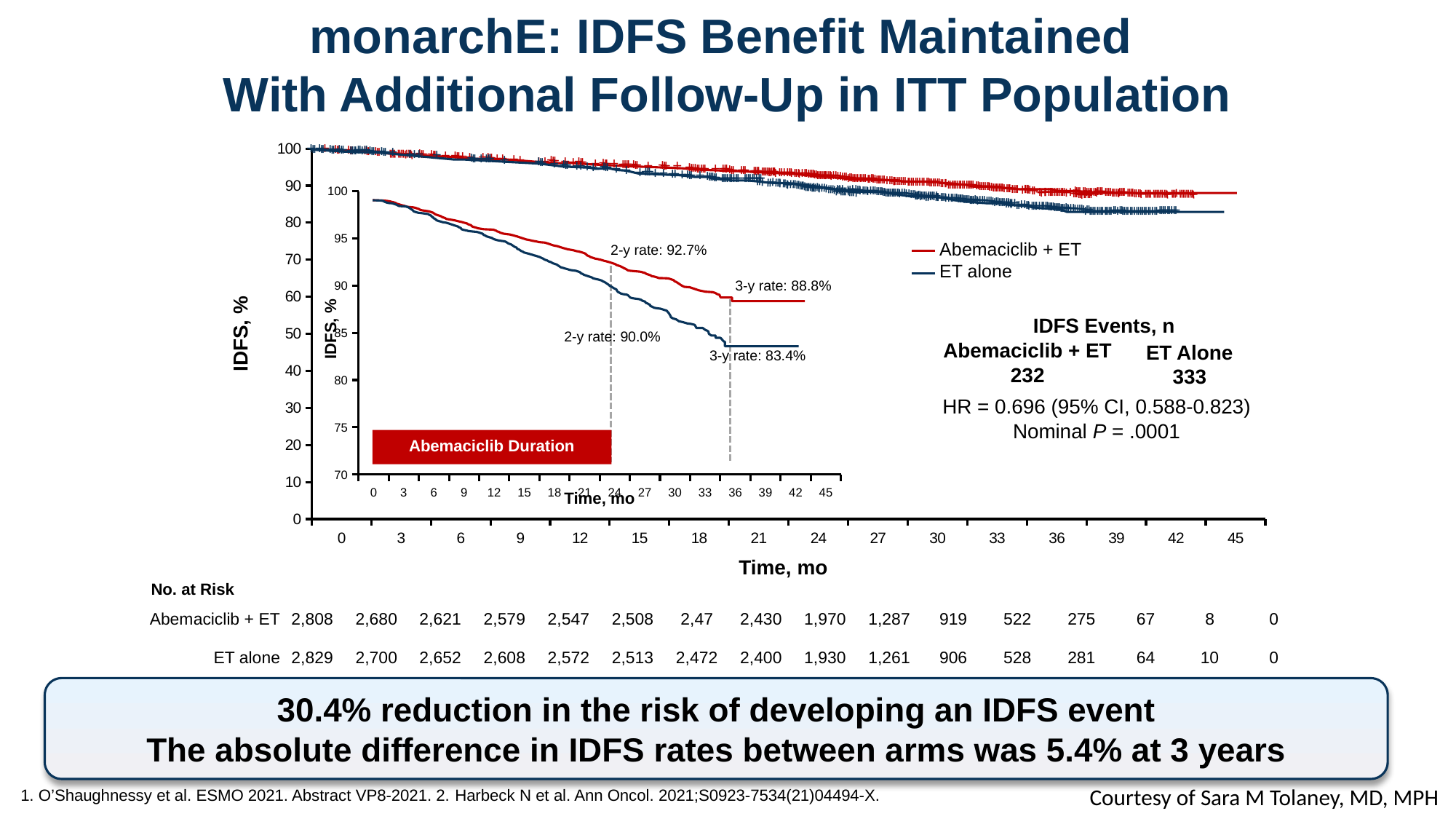

# monarchE: IDFS Benefit Maintained With Additional Follow-Up in ITT Population
+
+
+
+
+
+
+
+
+
+
+
+
+
+
+
+
+
+
+
+
+
+
+
+
+
+
+
+
+
+
+
+
+
+
+
+
+
+
+
+
+
+
+
+
+
+
+

+
+
+
+
+
+
+
+
+
+
+
+
+
+
+
+
+
+
+
+
+
+
+
+
+
+
+
+
+
+
+
+
+
+
+
+
+
+
+
+
+
+
+
+
+
+
+
+
+
+
+
+
+
+
+
+
+
+
+
+
+
+
+
+
+
+
+
+
+
+
+
+
+
+
+
+
+
+
+
+
+
+
+
+
+
+
+
+
+
+
+
+
+
+
+
+
+
+
+
+
+
+
+
+
+
+
+
+
+
+
+
+
+
+
+
+
+
+
+
+
+
+
+
+
+
+
+
+
+
+
+
+
+
+
+
+
+
+
+
+
+
+
+
+
+
+
+
+
+
+
+
+
+
+
+
+
+
+
+
+
+
+
+
+
+
+
+
+
+
+
+
+
+
+
+
+
+
+
+
+
+
+
+
+
+
+
+
+
+
+
+
+
+
+
+
+
+
+
+
+
+
+
+
+
+
+
+
+
+
+
+
+
+
+
+
+
+
+
+
+
+
+
+
+
+
+
+
+
+
+
+
+
+
+
+
+
+
+
+
+
+
+
+
+
+
+
+
+
+
+
+
+
+
+
+
+
+
+
+
+
+
+
+
+
+
+
+
+
+
+
+
+
+
+
+
+
+
+
+
+
+
+
+
+
+
+
+
+
+
+
+
+
+
+
+
+
+
+
+
+
+
+
+
+
+
+
+
+
+
+
+
+
+
+
+
+
+
+
+
+
+
+
+
+
+
+
+
+
+
+
+
+
+
+
+
+
+
+
+
+
+
+
+
+
+
+
+
+
+
+
+
+
+
+
+
+
+
+
+
+
+
+
+
+
+
+
+
+
+
+
+
+
+
+
+
+
+
+
+
+
+
+
+
+
+
+
+
+
+
+
+
+
+
+
+
+
+
+
+

### Chart

| Category | Series 1 | Series 2 | Series 3 |
|---|---|---|---|
| 0 | None | None | None |
| 3 | None | None | None |
| 6 | None | None | None |
| 9 | None | None | None |
| 12 | None | None | None |
| 15 | None | None | None |
| 18 | None | None | None |
| 21 | None | None | None |
| 24 | None | None | None |
| 27 | None | None | None |
| 30 | None | None | None |
| 33 | None | None | None |
| 36 | None | None | None |
| 39 | None | None | None |
| 42 | None | None | None |
| 45 | None | None | None |
+
+
+
+
+
+
+
+
+
+
+
+
+
+
+
+
+
+
+
+
+
+
+
+
+
+
+
+
+
+
+
+
+
+
+
+
+
+
+
+
+
+
+
+
+
+
+
+
+
+
+
+
+
+
+
+
+
+
+
+
+
+
+
+
+
+
+
+
+
+
+
+
+
+
+
+
+
+
+
+
+
+
+
+
+
+
+
+
+
+
+
+
+
+
+
+
+
+
+
+
+
+
+
+
+
+
+
+
+
+
+
+
+
+
+
+
+
+
+
+
+
+
+
+
+
+
+
+
+
+
+
+
+
+
+
+
+
+
+
+
+
+
+
+
+
+
+
+
+
+
+
+
+
+
+
+
+
+
+
+
+
+
+
+
+
+
+
+
+
+
+
+
+
+
+
+
+
+
+
+
+
+
+
+
+
+
+
+
+
+
+
+
+
+
+
+
+
+
+
+
+
+
+
+
+
+
+
+
+
+
+
+
+
+
+
+
+
+
+
+
+
+
+
+
+
+
+
+
+
+
+
+
+

### Chart

| Category | Series 1 | Series 2 | Series 3 |
|---|---|---|---|
| 0 | None | None | None |
| 3 | None | None | None |
| 6 | None | None | None |
| 9 | None | None | None |
| 12 | None | None | None |
| 15 | None | None | None |
| 18 | None | None | None |
| 21 | None | None | None |
| 24 | None | None | None |
| 27 | None | None | None |
| 30 | None | None | None |
| 33 | None | None | None |
| 36 | None | None | None |
| 39 | None | None | None |
| 42 | None | None | None |
| 45 | None | None | None |

Abemaciclib + ET
ET alone
2-y rate: 92.7%

3-y rate: 88.8%

IDFS Events, n
IDFS, %
IDFS, %
2-y rate: 90.0%
Abemaciclib + ET
232
ET Alone
333
3-y rate: 83.4%
HR = 0.696 (95% CI, 0.588-0.823)
Nominal P = .0001
Abemaciclib Duration
Time, mo
Time, mo
No. at Risk
| Abemaciclib + ET | 2,808 | 2,680 | 2,621 | 2,579 | 2,547 | 2,508 | 2,47 | 2,430 | 1,970 | 1,287 | 919 | 522 | 275 | 67 | 8 | 0 |
| --- | --- | --- | --- | --- | --- | --- | --- | --- | --- | --- | --- | --- | --- | --- | --- | --- |
| ET alone | 2,829 | 2,700 | 2,652 | 2,608 | 2,572 | 2,513 | 2,472 | 2,400 | 1,930 | 1,261 | 906 | 528 | 281 | 64 | 10 | 0 |
30.4% reduction in the risk of developing an IDFS event
The absolute difference in IDFS rates between arms was 5.4% at 3 years
1. O’Shaughnessy et al. ESMO 2021. Abstract VP8-2021. 2. Harbeck N et al. Ann Oncol. 2021;S0923-7534(21)04494-X.
Courtesy of Sara M Tolaney, MD, MPH